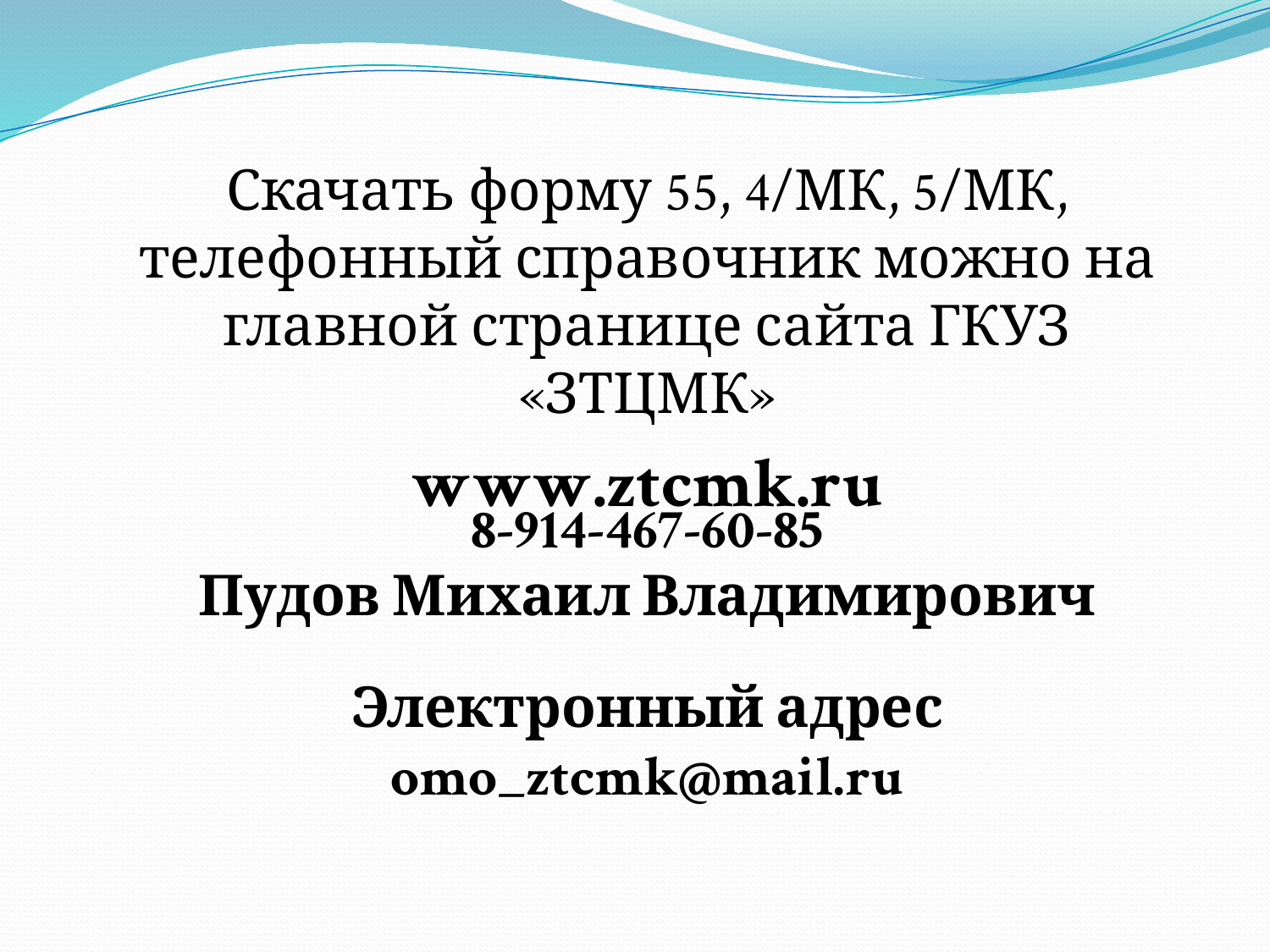

Скачать форму 55, 4/МК, 5/МК, телефонный справочник можно на главной странице сайта ГКУЗ «ЗТЦМК»
www.ztcmk.ru
8-914-467-60-85
Пудов Михаил Владимирович
Электронный адрес
omo_ztcmk@mail.ru